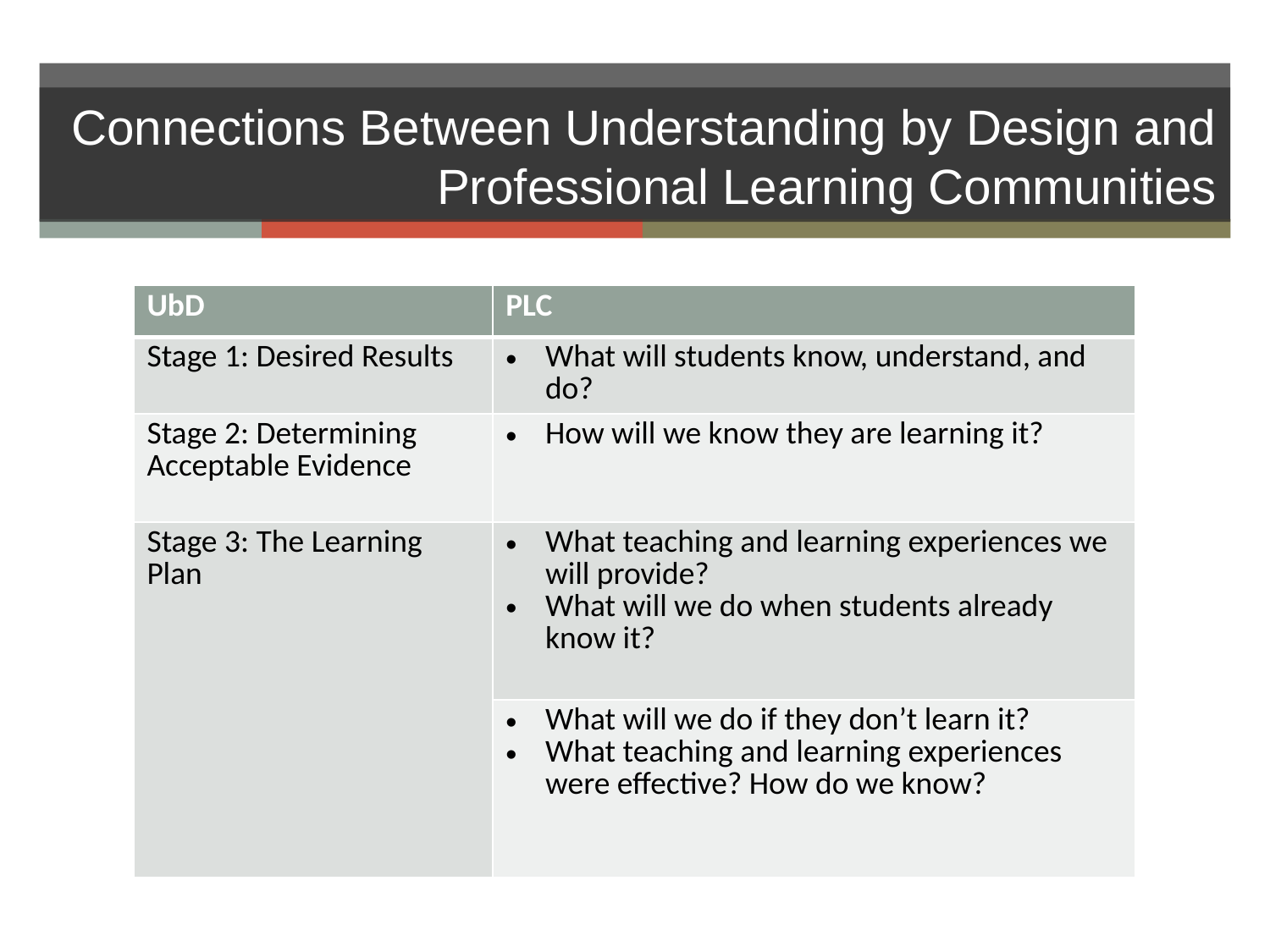

# Connections Between Understanding by Design and Professional Learning Communities
| UbD | PLC |
| --- | --- |
| Stage 1: Desired Results | What will students know, understand, and do? |
| Stage 2: Determining Acceptable Evidence | How will we know they are learning it? |
| Stage 3: The Learning Plan | What teaching and learning experiences we will provide? What will we do when students already know it? |
|  | What will we do if they don’t learn it? What teaching and learning experiences were effective? How do we know? |